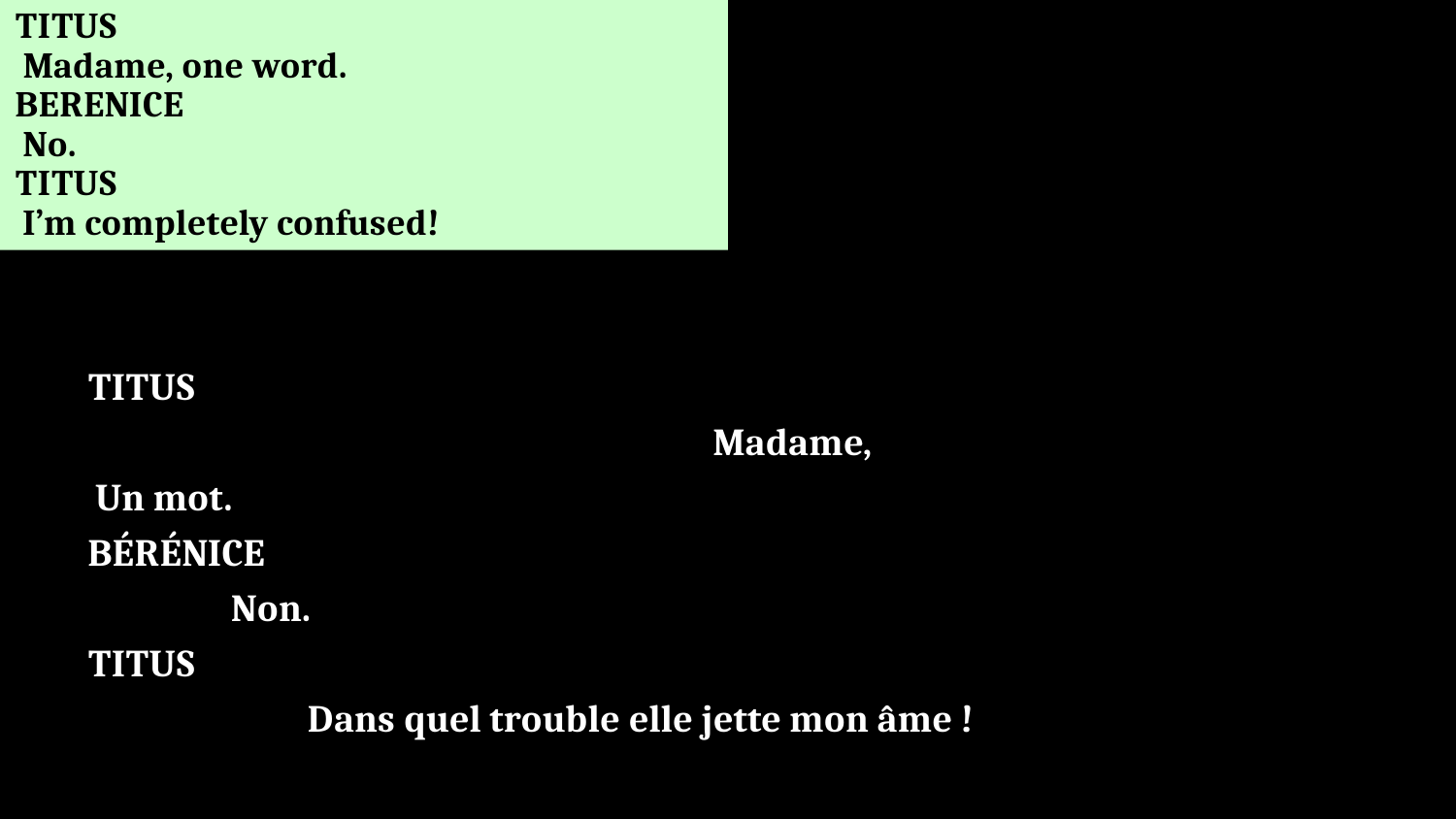

TITUS
 Madame, one word.
BERENICE
 No.
TITUS
 I’m completely confused!
# TITUS Madame, Un mot. BÉRÉNICE Non. TITUS Dans quel trouble elle jette mon âme !